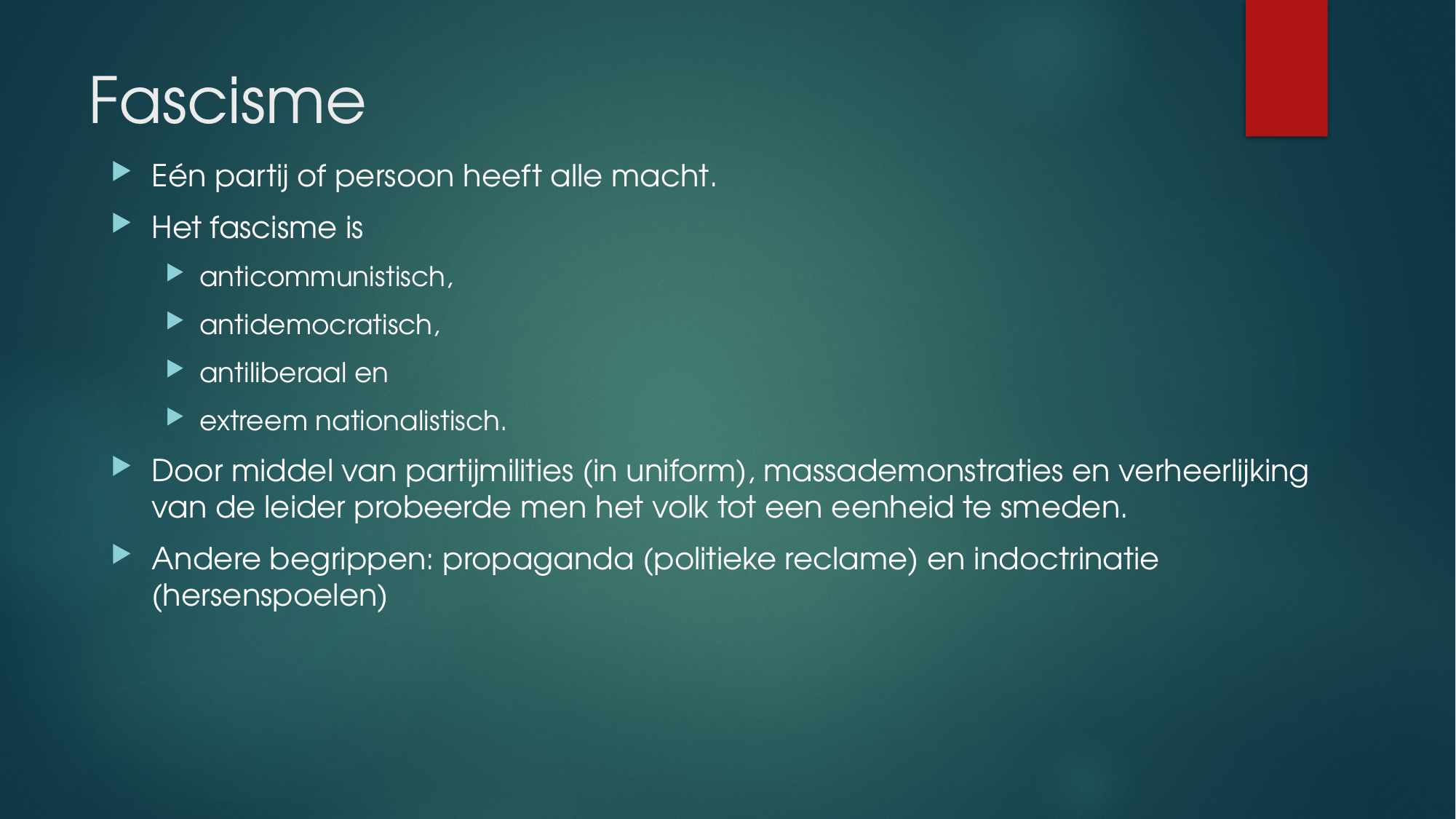

# Fascisme
Eén partij of persoon heeft alle macht.
Het fascisme is
anticommunistisch,
antidemocratisch,
antiliberaal en
extreem nationalistisch.
Door middel van partijmilities (in uniform), massademonstraties en verheerlijking van de leider probeerde men het volk tot een eenheid te smeden.
Andere begrippen: propaganda (politieke reclame) en indoctrinatie (hersenspoelen)